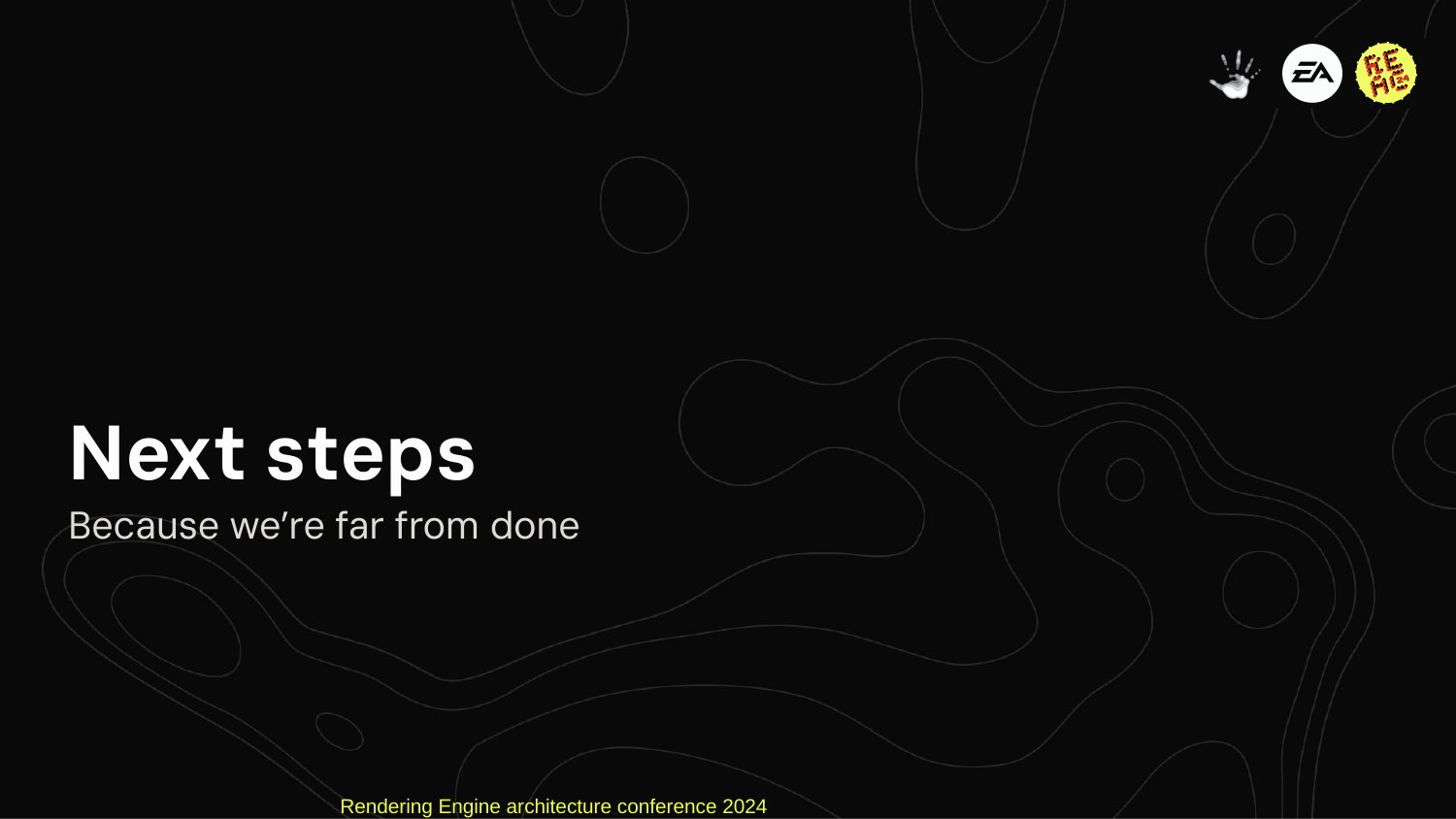

# Next steps
Because we’re far from done